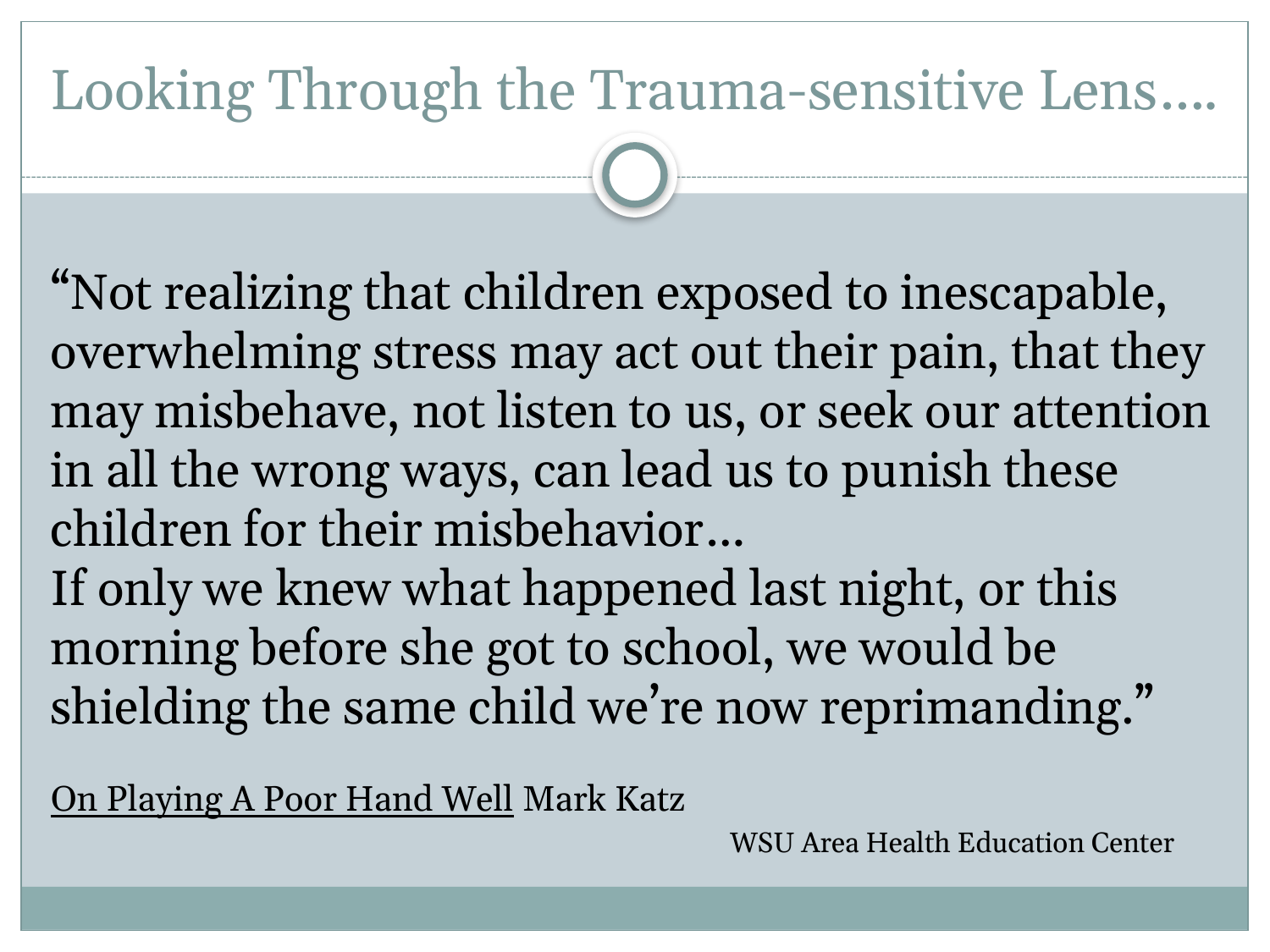

# Looking Through the Trauma-sensitive Lens….
	“Not realizing that children exposed to inescapable, overwhelming stress may act out their pain, that they may misbehave, not listen to us, or seek our attention in all the wrong ways, can lead us to punish these children for their misbehavior…
If only we knew what happened last night, or this morning before she got to school, we would be shielding the same child we’re now reprimanding.”
On Playing A Poor Hand Well Mark Katz
             					WSU Area Health Education Center